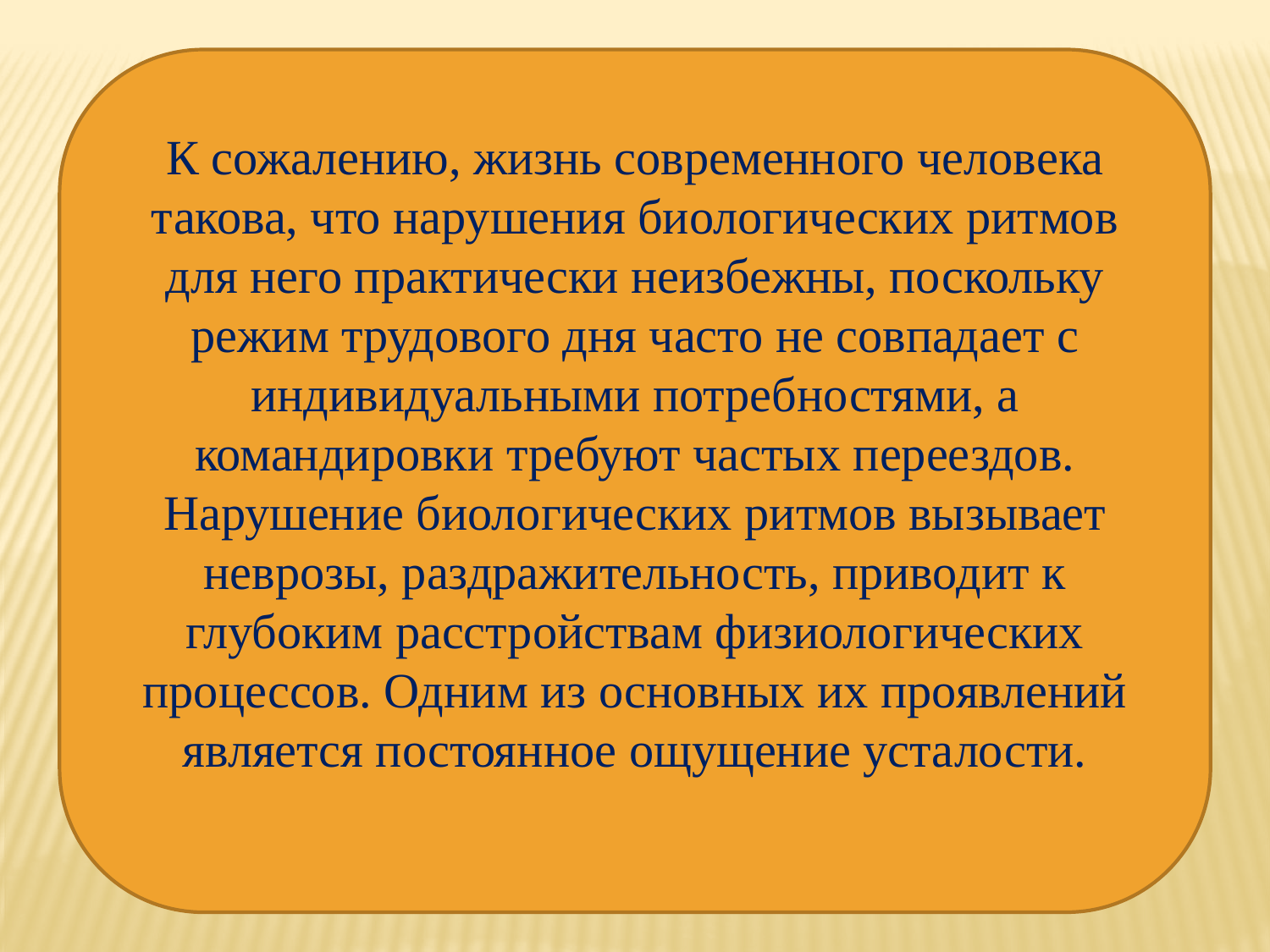

К сожалению, жизнь современного человека такова, что нарушения биологических ритмов для него практически неизбежны, поскольку режим трудового дня часто не совпадает с индивидуальными потребностями, а командировки требуют частых переездов. Нарушение биологических ритмов вызывает неврозы, раздражительность, приводит к глубоким расстройствам физиологических процессов. Одним из основных их проявлений является постоянное ощущение усталости.